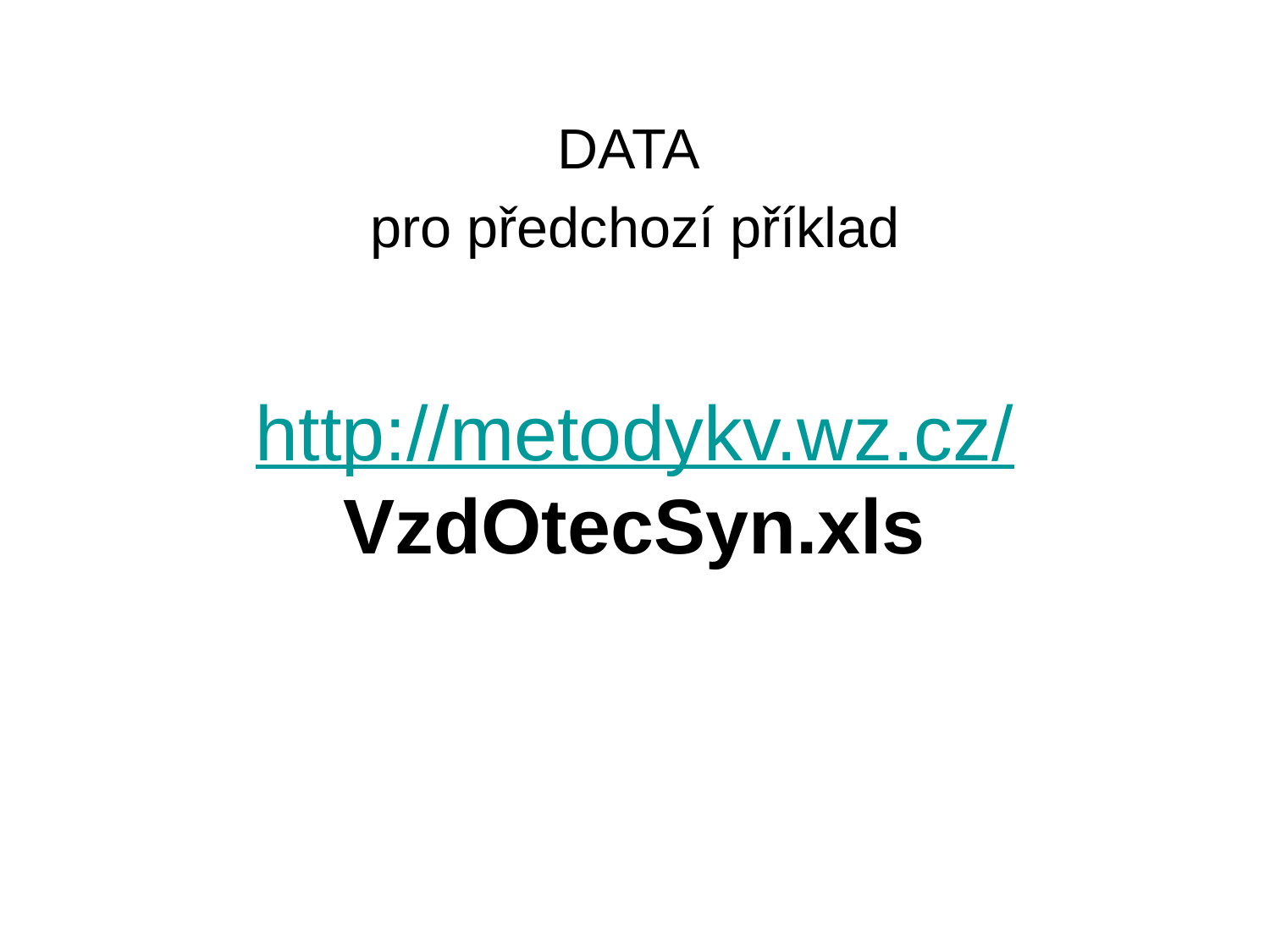

DATA
pro předchozí příklad
# http://metodykv.wz.cz/ VzdOtecSyn.xls